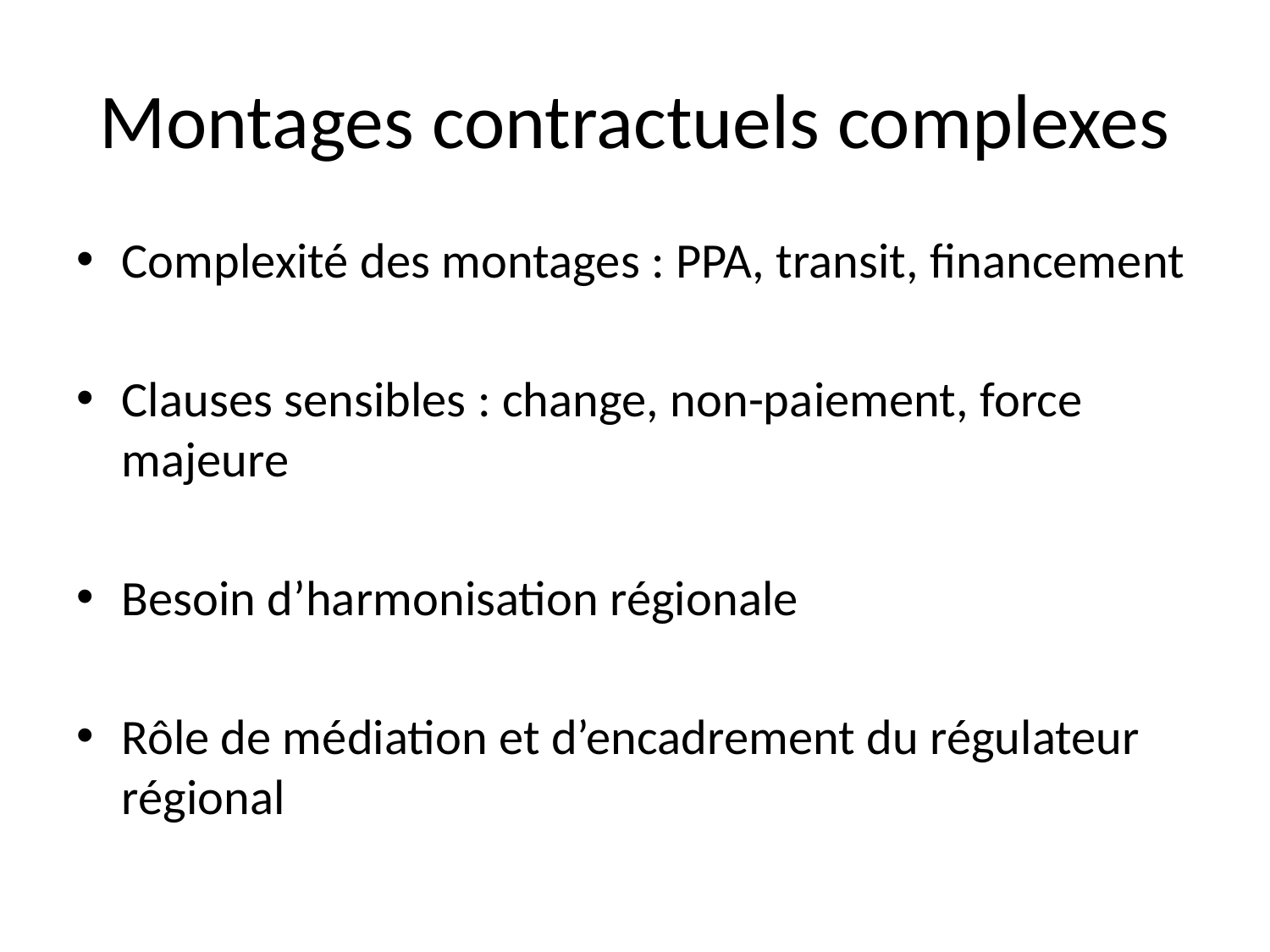

# Montages contractuels complexes
Complexité des montages : PPA, transit, financement

Clauses sensibles : change, non-paiement, force majeure

Besoin d’harmonisation régionale

Rôle de médiation et d’encadrement du régulateur régional